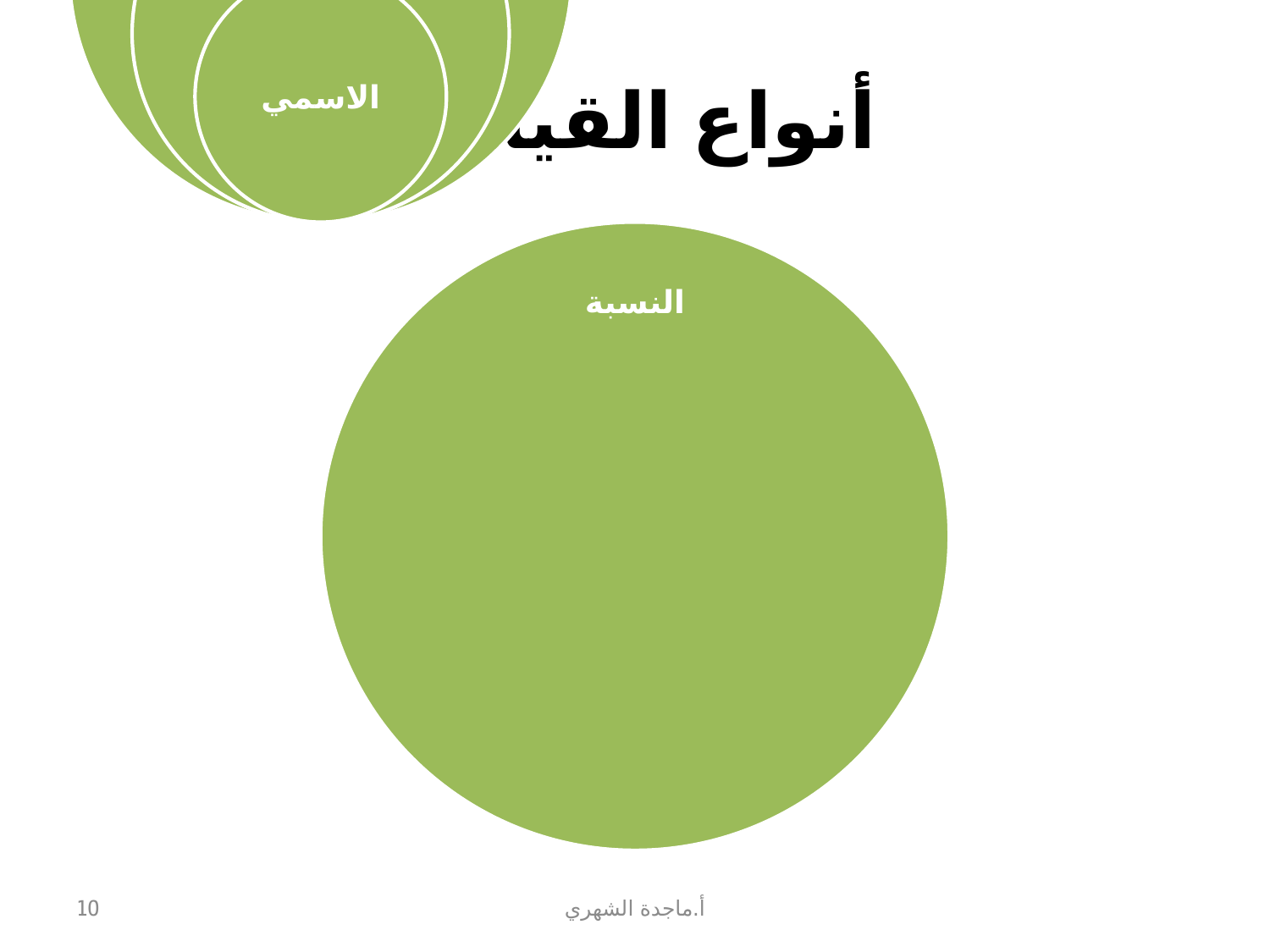

# أنواع القياس
النسبة
10
أ.ماجدة الشهري